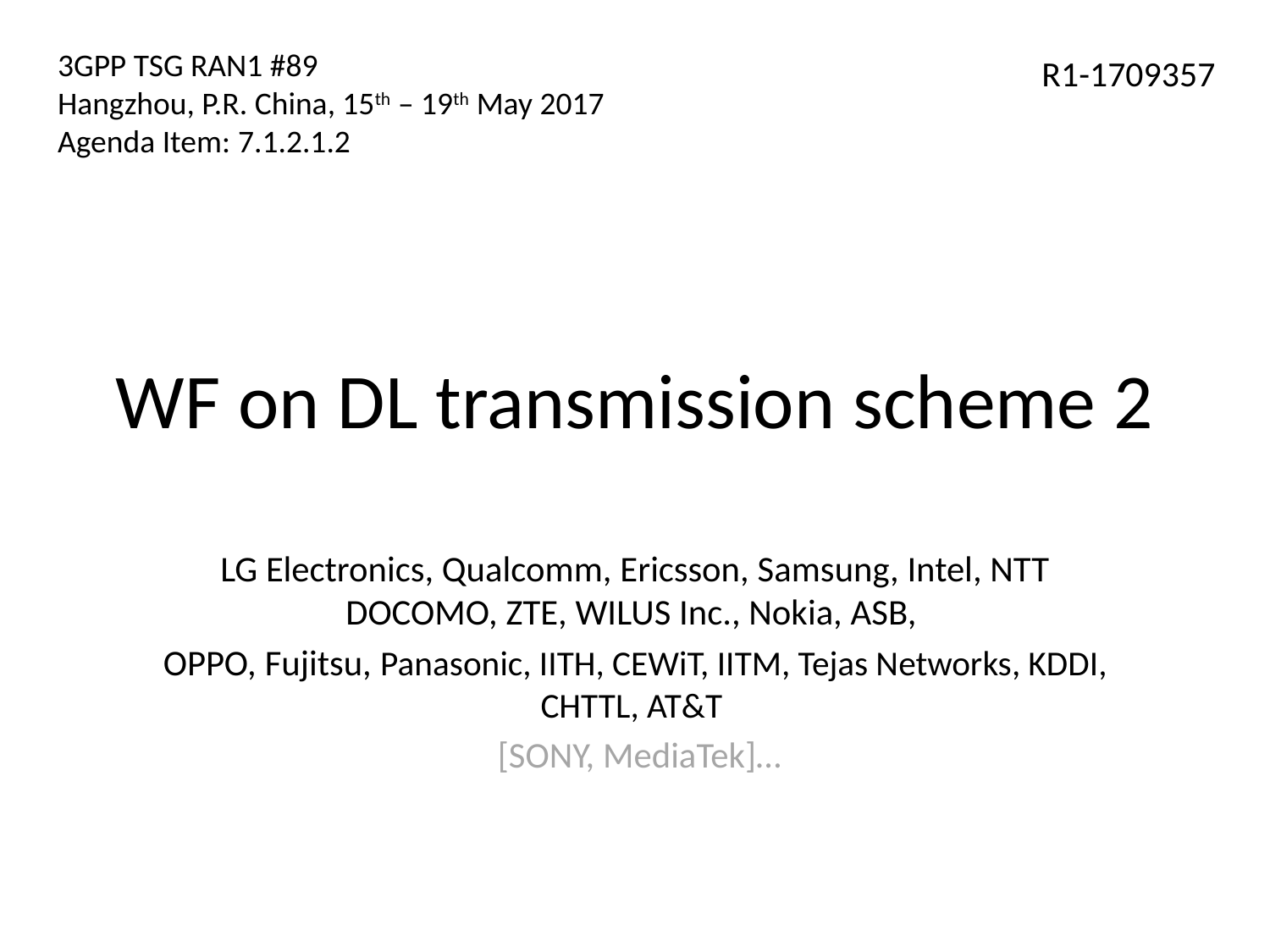

3GPP TSG RAN1 #89
Hangzhou, P.R. China, 15th – 19th May 2017
Agenda Item: 7.1.2.1.2
R1-1709357
# WF on DL transmission scheme 2
LG Electronics, Qualcomm, Ericsson, Samsung, Intel, NTT DOCOMO, ZTE, WILUS Inc., Nokia, ASB,
OPPO, Fujitsu, Panasonic, IITH, CEWiT, IITM, Tejas Networks, KDDI, CHTTL, AT&T
 [SONY, MediaTek]…